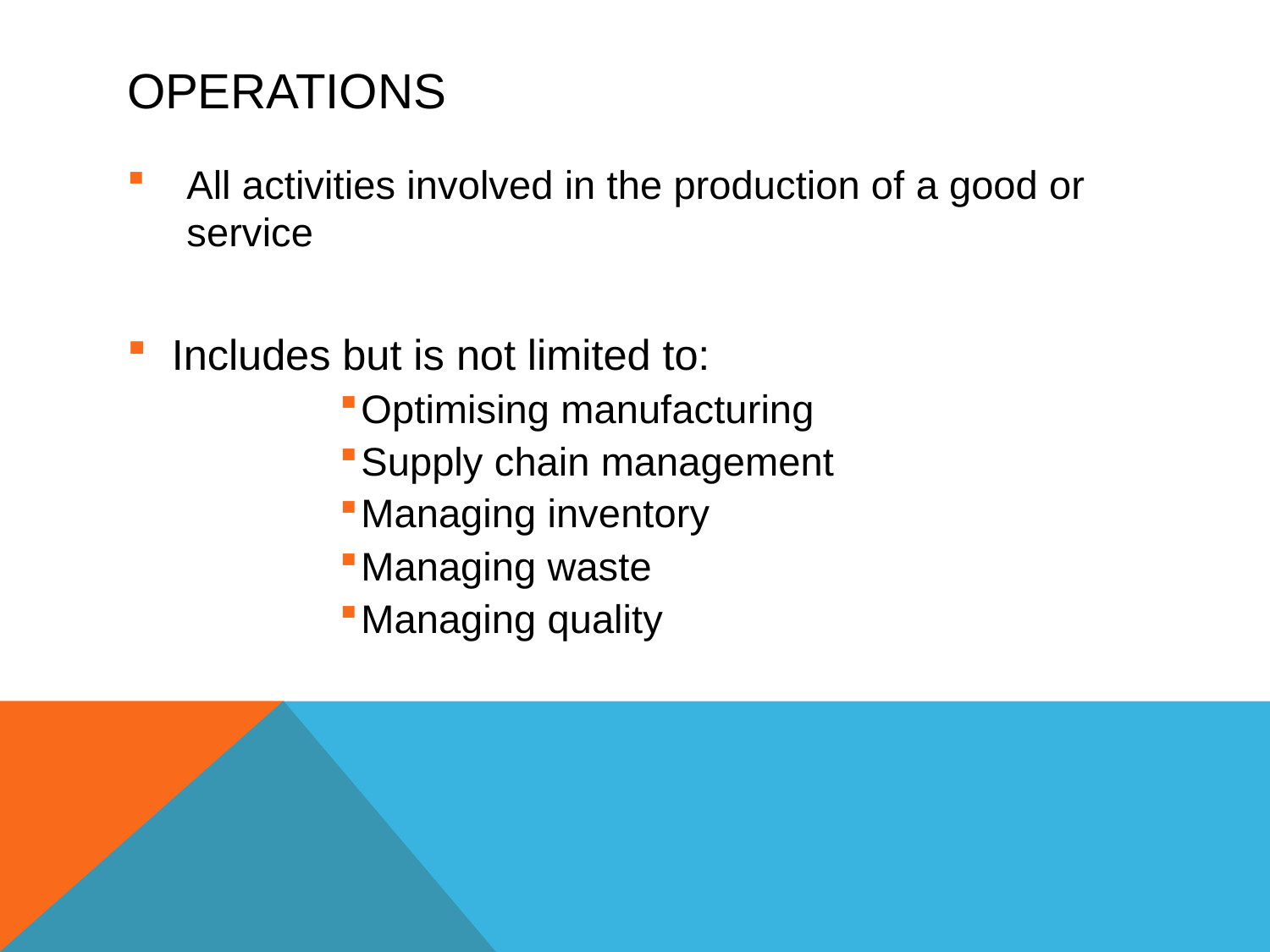

# Operations
All activities involved in the production of a good or service

Includes but is not limited to:
Optimising manufacturing
Supply chain management
Managing inventory
Managing waste
Managing quality